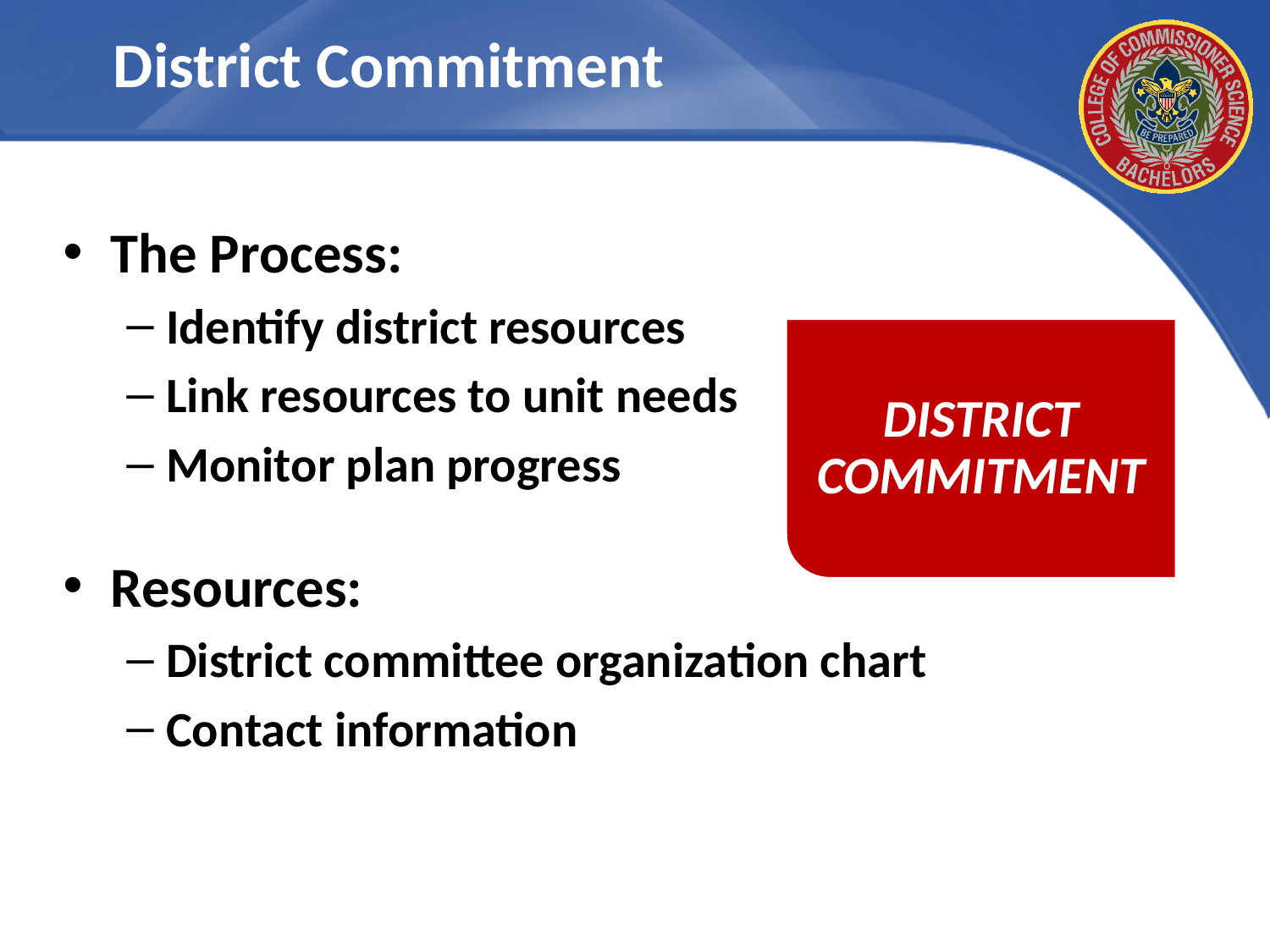

# District Commitment
The Process:
Identify district resources
Link resources to unit needs
Monitor plan progress
DISTRICT COMMITMENT
Resources:
District committee organization chart
Contact information